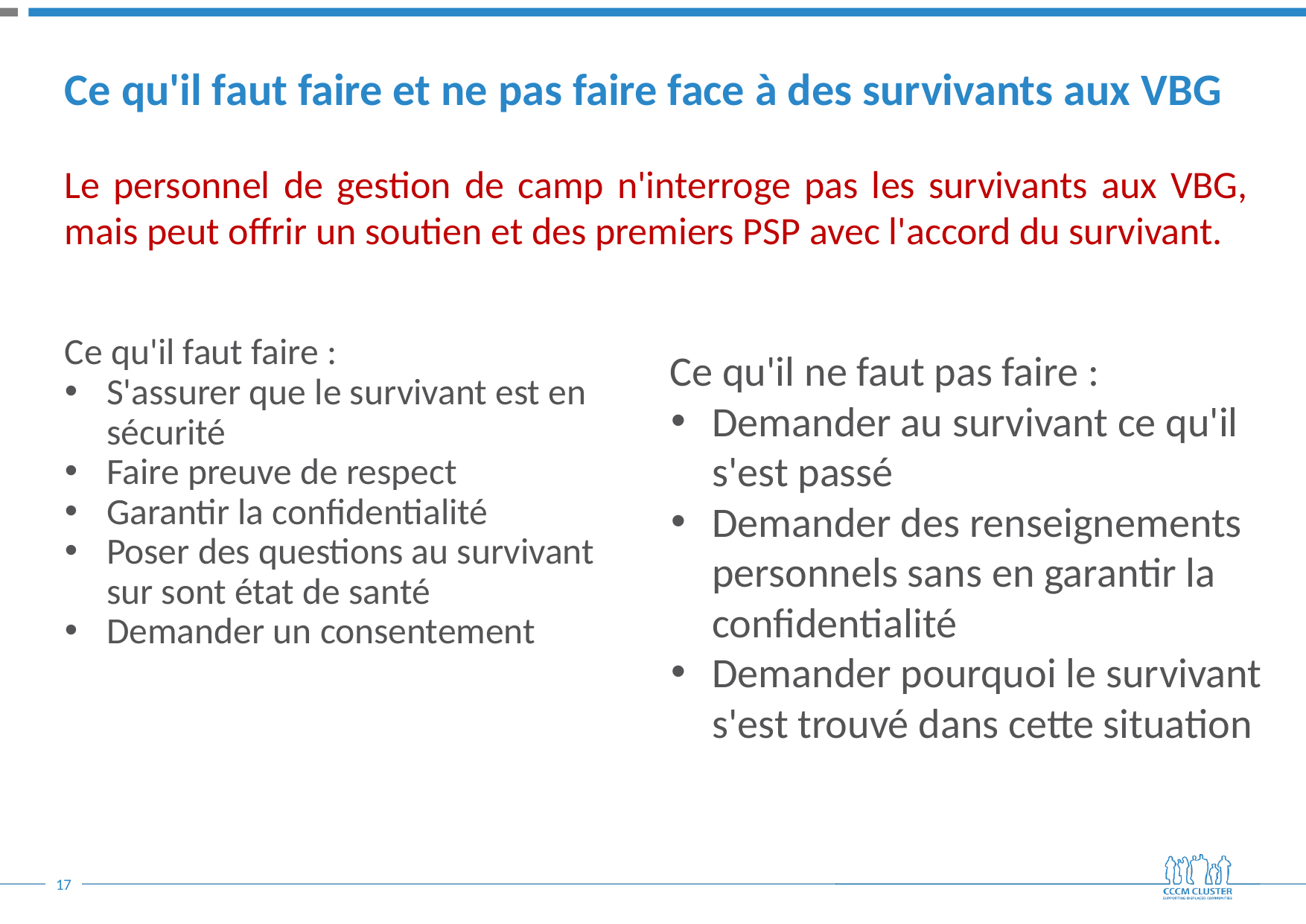

# Ce qu'il faut faire et ne pas faire face à des survivants aux VBG
Le personnel de gestion de camp n'interroge pas les survivants aux VBG, mais peut offrir un soutien et des premiers PSP avec l'accord du survivant.
Ce qu'il ne faut pas faire :
Demander au survivant ce qu'il s'est passé
Demander des renseignements personnels sans en garantir la confidentialité
Demander pourquoi le survivant s'est trouvé dans cette situation
Ce qu'il faut faire :
S'assurer que le survivant est en sécurité
Faire preuve de respect
Garantir la confidentialité
Poser des questions au survivant sur sont état de santé
Demander un consentement